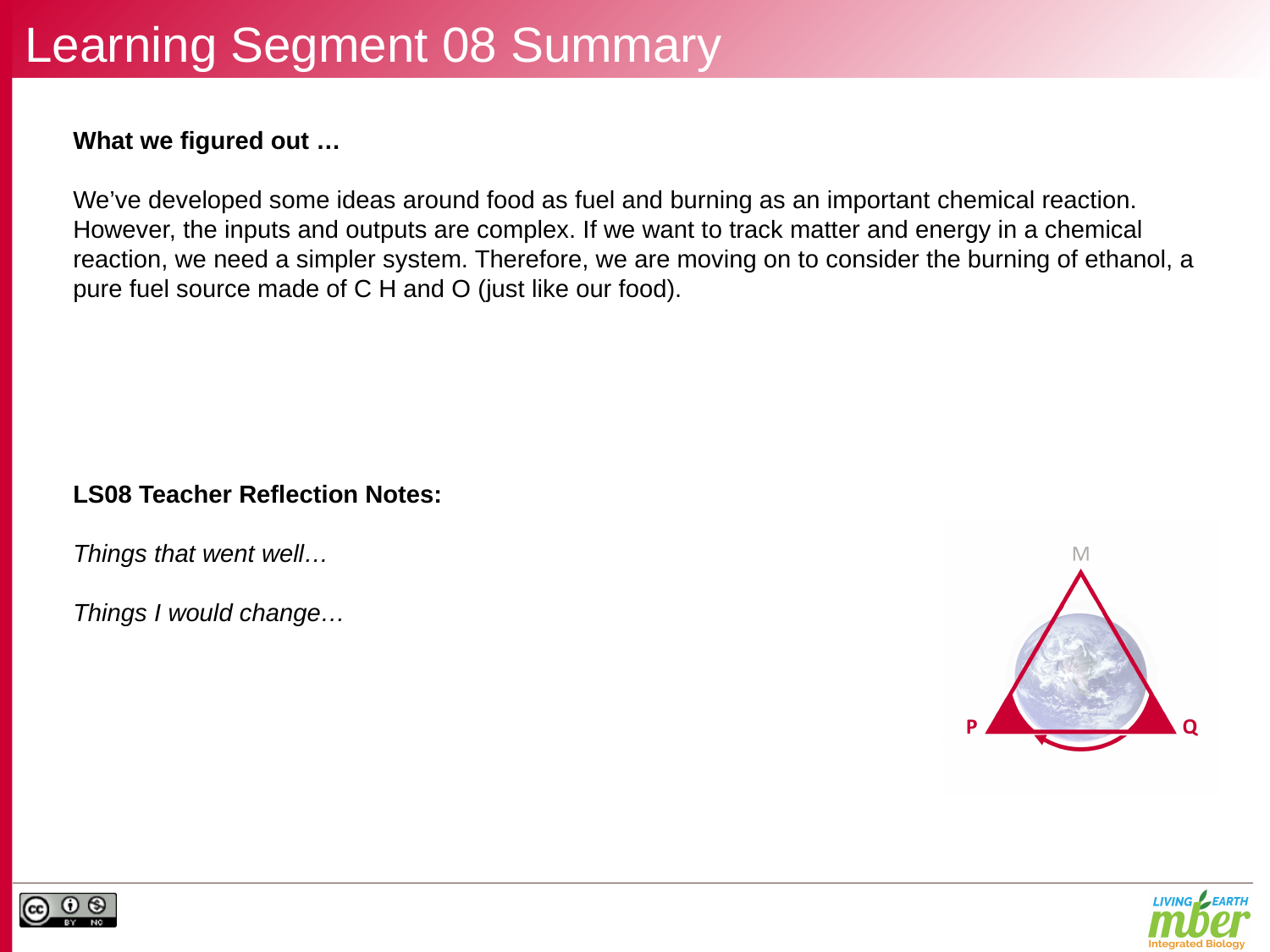

# Learning Segment 08 Summary
What we figured out …

We’ve developed some ideas around food as fuel and burning as an important chemical reaction. However, the inputs and outputs are complex. If we want to track matter and energy in a chemical reaction, we need a simpler system. Therefore, we are moving on to consider the burning of ethanol, a pure fuel source made of C H and O (just like our food).

LS08 Teacher Reflection Notes:

Things that went well…

Things I would change…